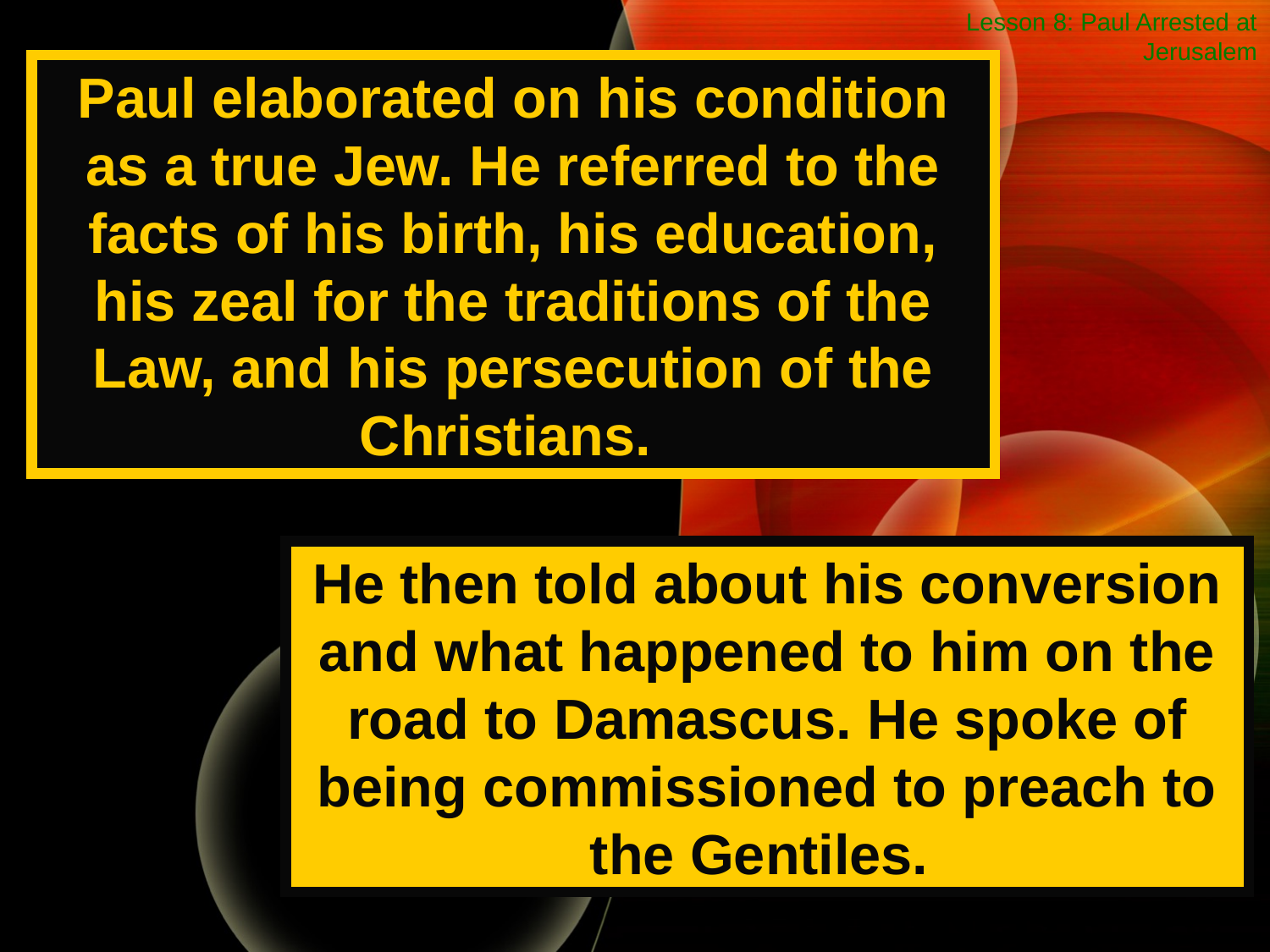

Lesson 8: Paul Arrested at Jerusalem
Paul elaborated on his condition as a true Jew. He referred to the facts of his birth, his education, his zeal for the traditions of the Law, and his persecution of the
Christians.
He then told about his conversion and what happened to him on the road to Damascus. He spoke of being commissioned to preach to the Gentiles.